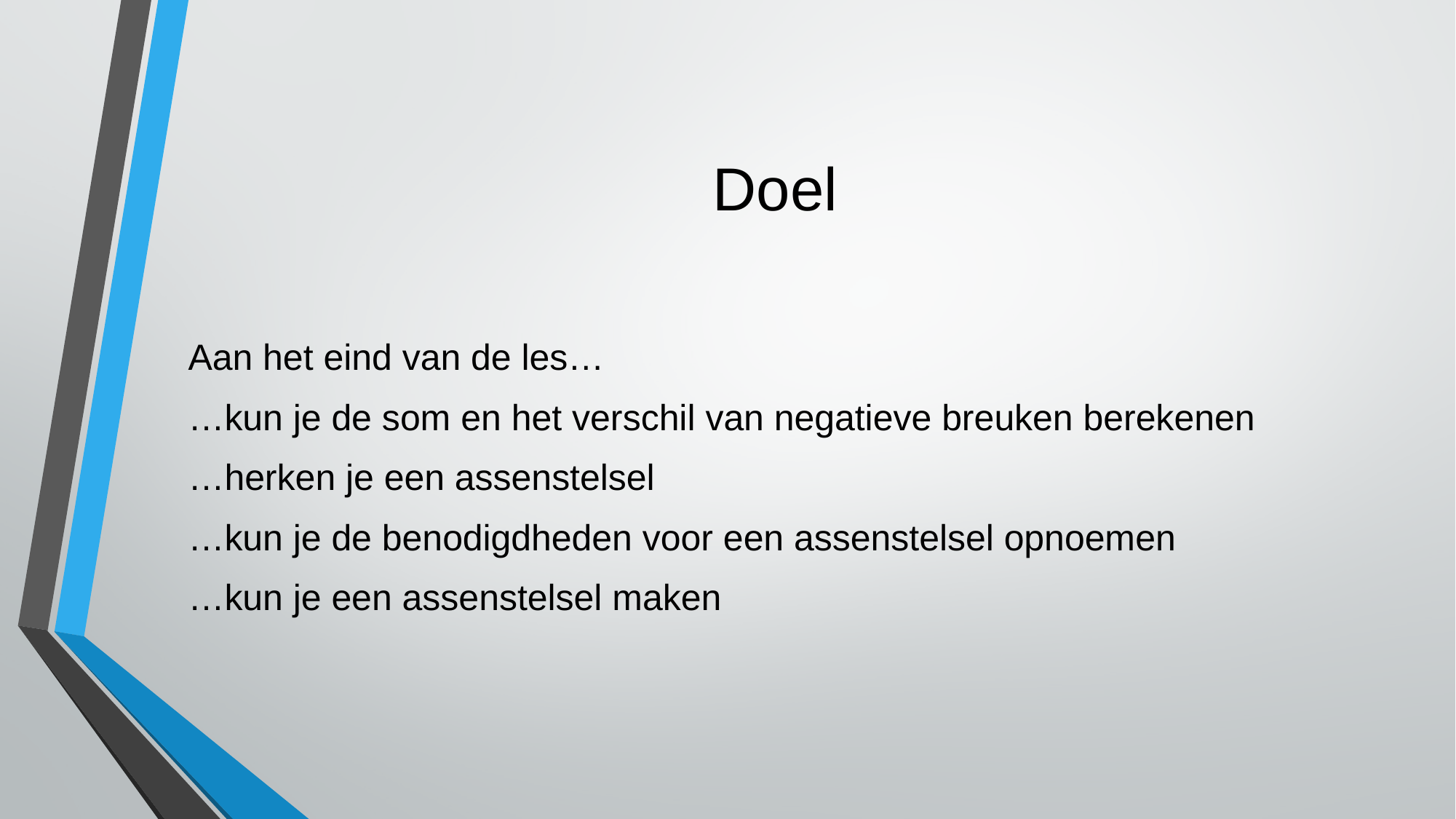

# Doel
Aan het eind van de les…
…kun je de som en het verschil van negatieve breuken berekenen
…herken je een assenstelsel
…kun je de benodigdheden voor een assenstelsel opnoemen
…kun je een assenstelsel maken